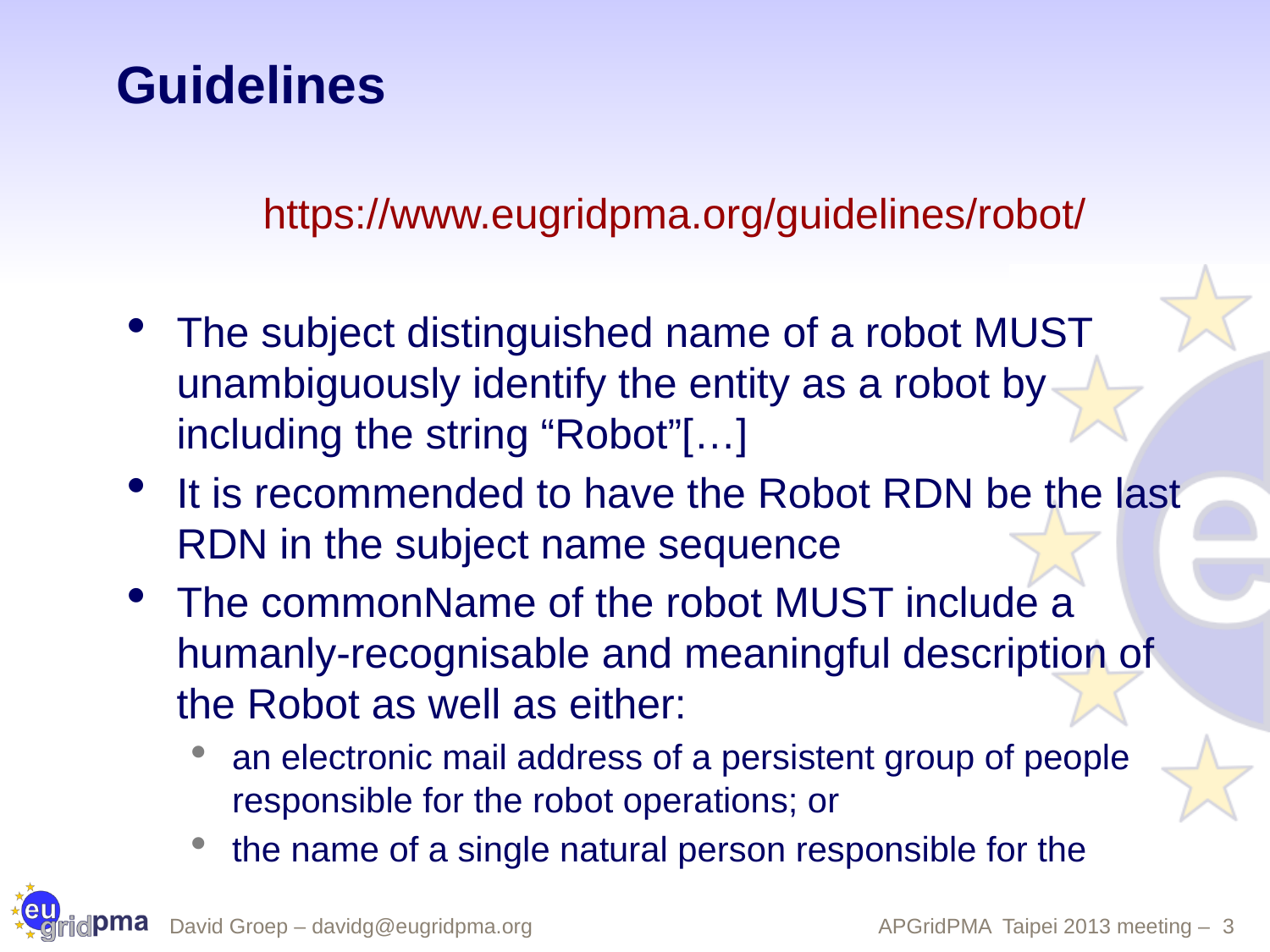

# Guidelines
https://www.eugridpma.org/guidelines/robot/

The subject distinguished name of a robot MUST unambiguously identify the entity as a robot by including the string “Robot”[…]
It is recommended to have the Robot RDN be the last RDN in the subject name sequence
The commonName of the robot MUST include a humanly-recognisable and meaningful description of the Robot as well as either:
an electronic mail address of a persistent group of people responsible for the robot operations; or
the name of a single natural person responsible for the